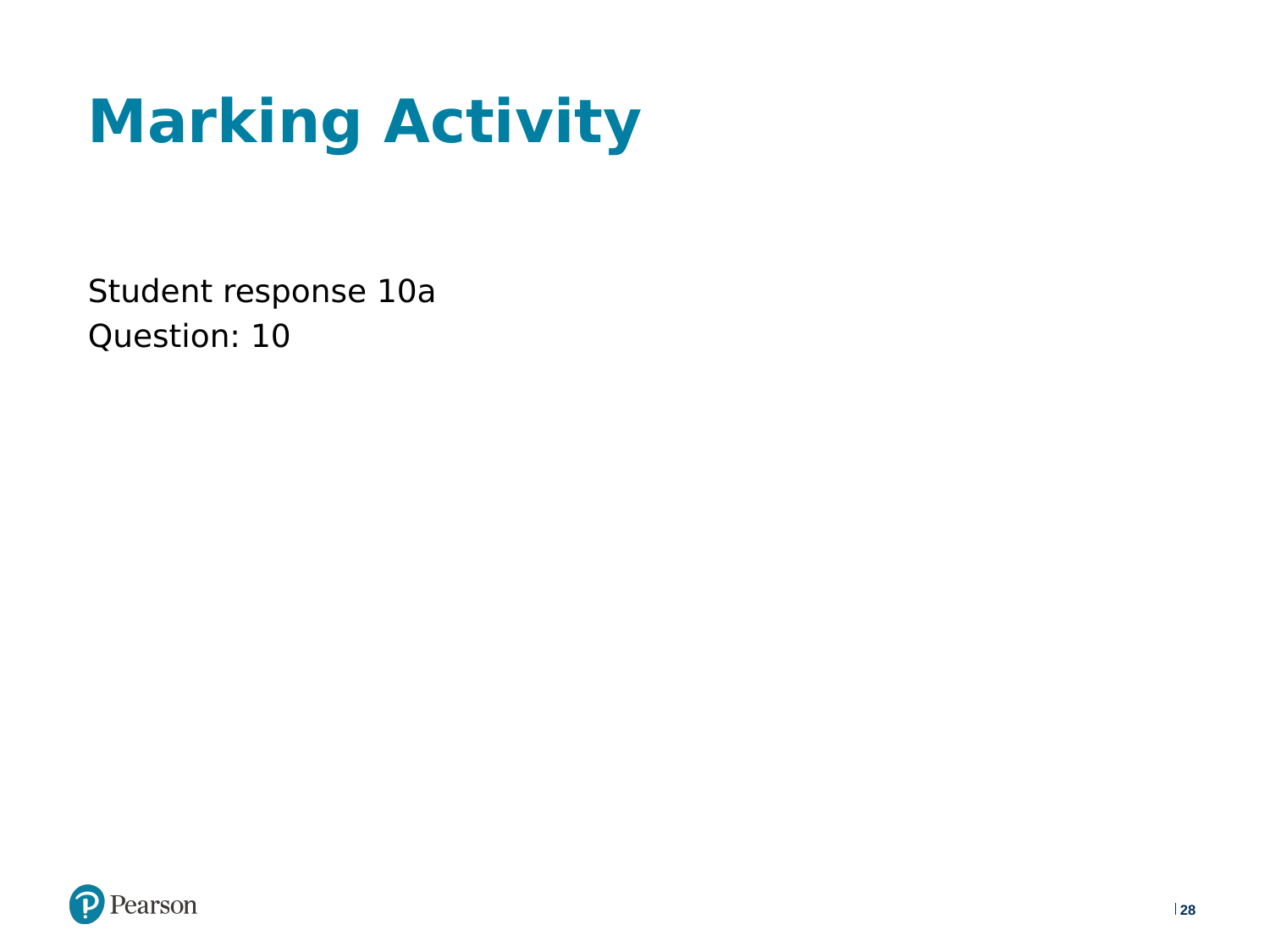

# Marking Activity
Student response 10a
Question: 10

28